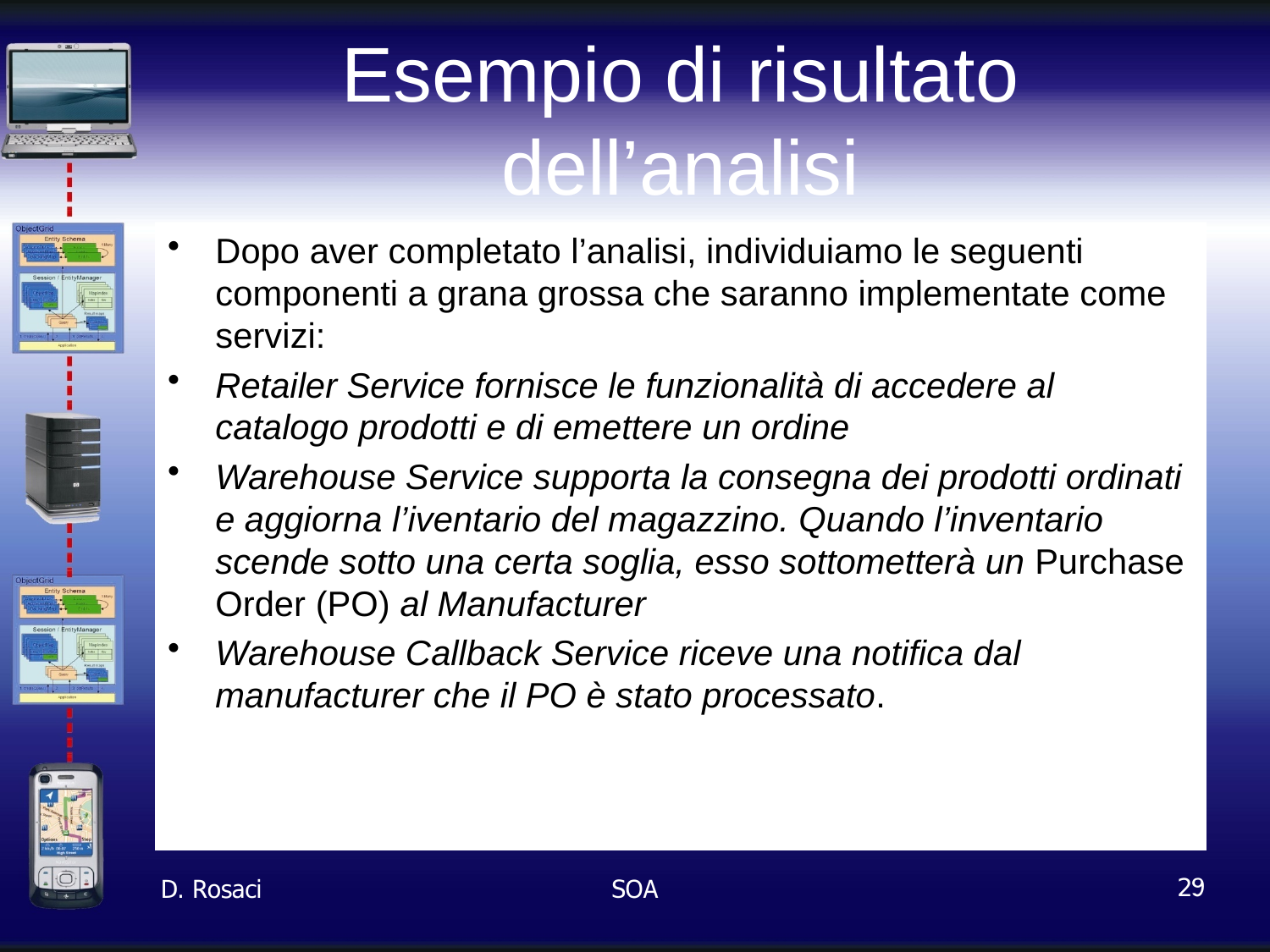

# Esempio di risultato dell’analisi
Dopo aver completato l’analisi, individuiamo le seguenti componenti a grana grossa che saranno implementate come servizi:
Retailer Service fornisce le funzionalità di accedere al catalogo prodotti e di emettere un ordine
Warehouse Service supporta la consegna dei prodotti ordinati e aggiorna l’iventario del magazzino. Quando l’inventario scende sotto una certa soglia, esso sottometterà un Purchase Order (PO) al Manufacturer
Warehouse Callback Service riceve una notifica dal manufacturer che il PO è stato processato.

D. Rosaci
SOA